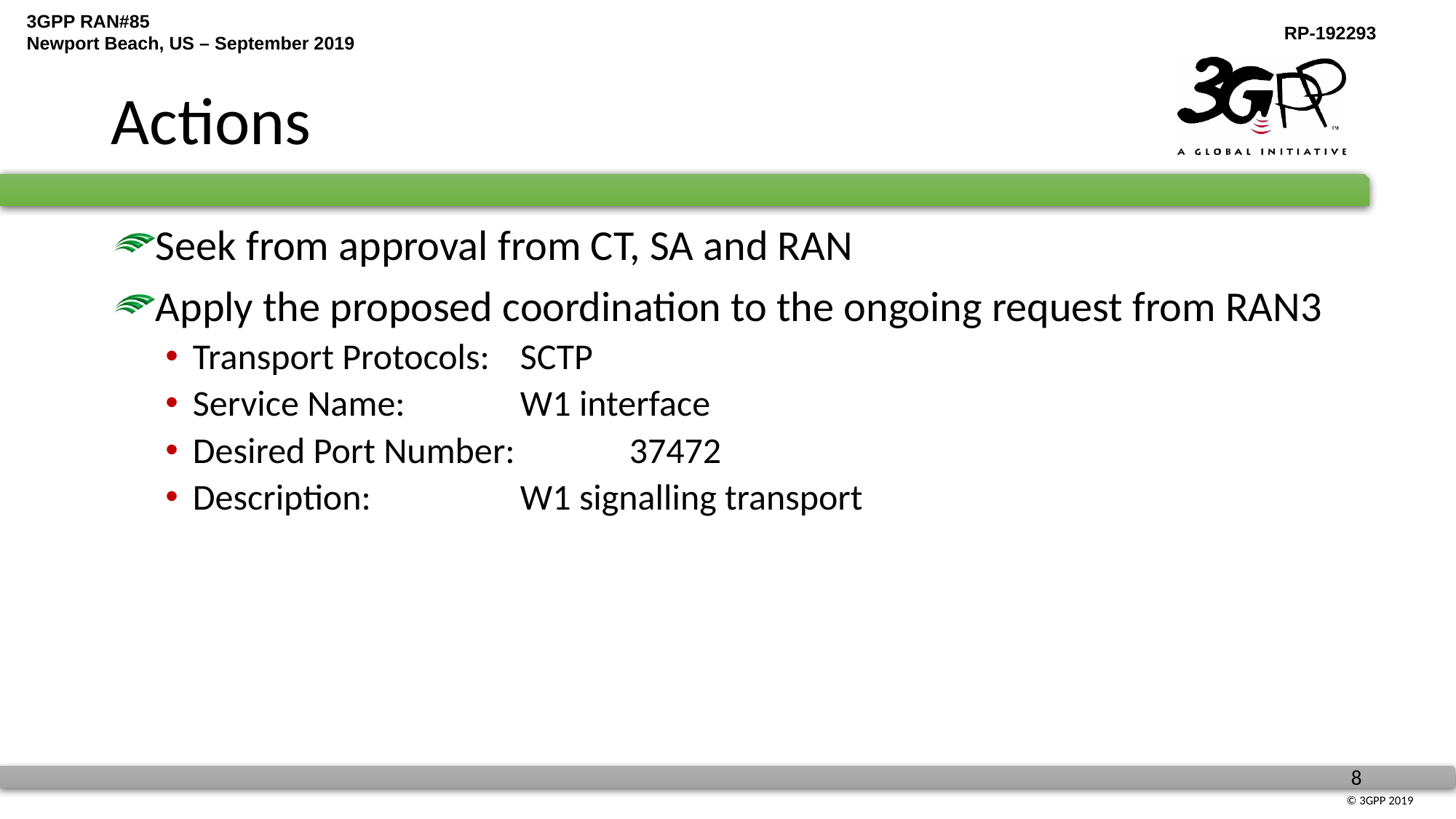

# Actions
Seek from approval from CT, SA and RAN
Apply the proposed coordination to the ongoing request from RAN3
Transport Protocols:	SCTP
Service Name:        	W1 interface
Desired Port Number: 	37472
Description:          	W1 signalling transport